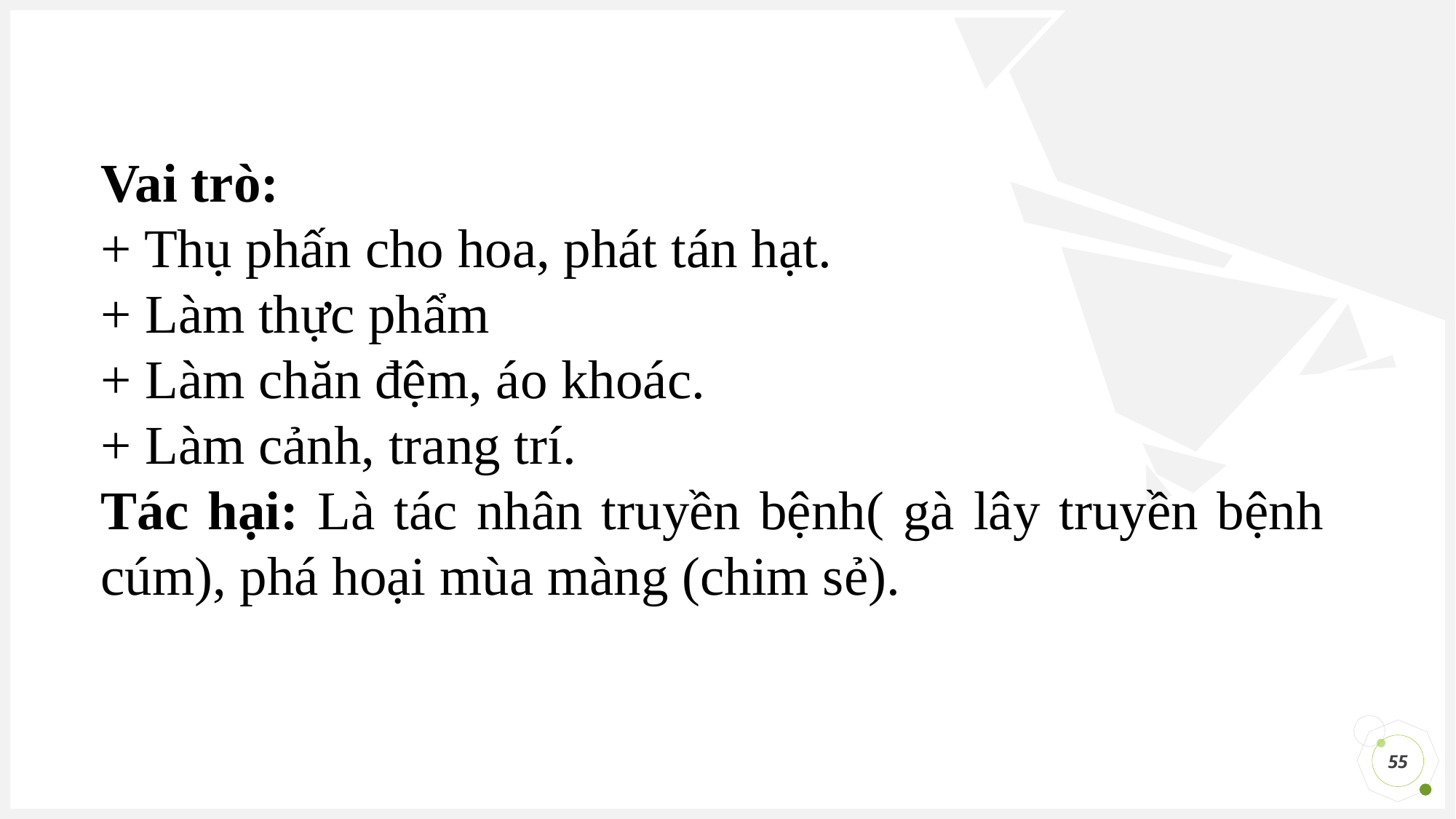

Vai trò:
+ Thụ phấn cho hoa, phát tán hạt.
+ Làm thực phẩm
+ Làm chăn đệm, áo khoác.
+ Làm cảnh, trang trí.
Tác hại: Là tác nhân truyền bệnh( gà lây truyền bệnh cúm), phá hoại mùa màng (chim sẻ).
55